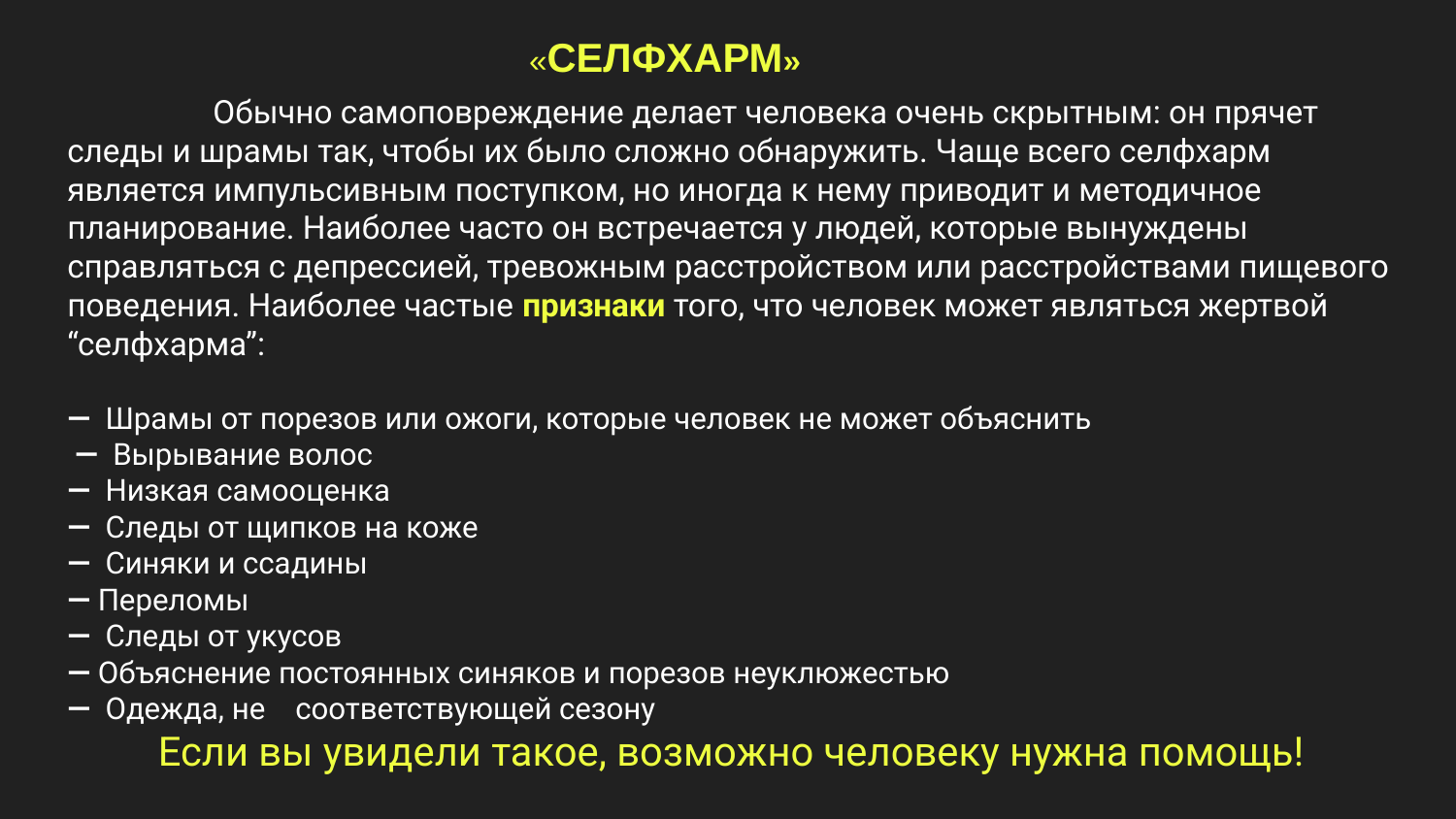

«СЕЛФХАРМ»
	Обычно самоповреждение делает человека очень скрытным: он прячет следы и шрамы так, чтобы их было сложно обнаружить. Чаще всего селфхарм является импульсивным поступком, но иногда к нему приводит и методичное планирование. Наиболее часто он встречается у людей, которые вынуждены справляться с депрессией, тревожным расстройством или расстройствами пищевого поведения. Наиболее частые признаки того, что человек может являться жертвой “селфхарма”:

—  Шрамы от порезов или ожоги, которые человек не может объяснить
 —  Вырывание волос
—  Низкая самооценка
—  Следы от щипков на коже
—  Синяки и ссадины
— Переломы
—  Следы от укусов
— Объяснение постоянных синяков и порезов неуклюжестью
—  Одежда, не    соответствующей сезону
Если вы увидели такое, возможно человеку нужна помощь!